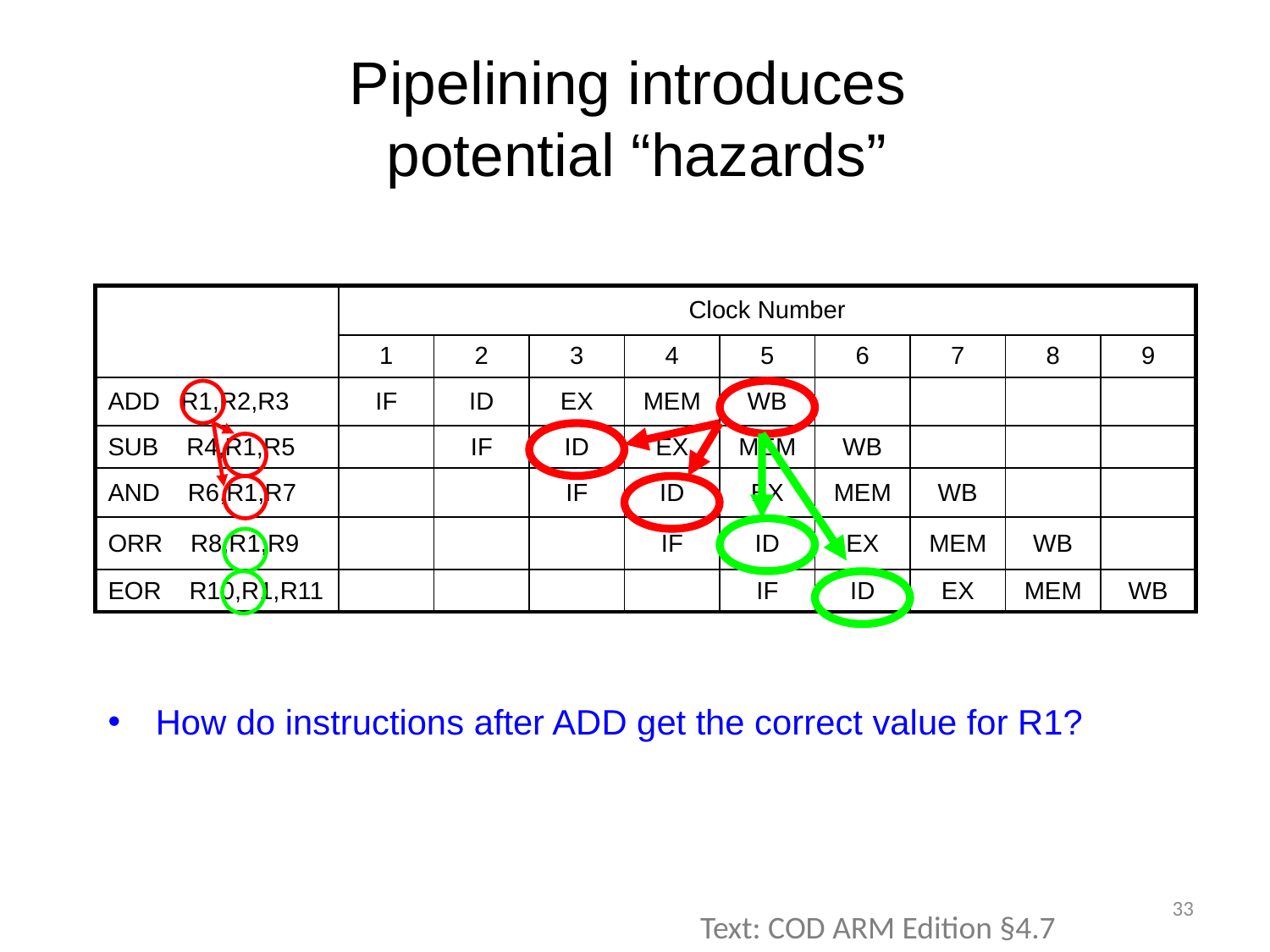

# Pipelining introduces potential “hazards”
|  | Clock Number |  |  |  |  |  |  |  |  |
| --- | --- | --- | --- | --- | --- | --- | --- | --- | --- |
|  | 1 | 2 | 3 | 4 | 5 | 6 | 7 | 8 | 9 |
| ADD R1,R2,R3 | IF | ID | EX | MEM | WB |  |  |  |  |
| SUB R4,R1,R5 |  | IF | ID | EX | MEM | WB |  |  |  |
| AND R6,R1,R7 |  |  | IF | ID | EX | MEM | WB |  |  |
| ORR R8,R1,R9 |  |  |  | IF | ID | EX | MEM | WB |  |
| EOR R10,R1,R11 |  |  |  |  | IF | ID | EX | MEM | WB |

How do instructions after ADD get the correct value for R1?
33
Text: COD ARM Edition §4.7